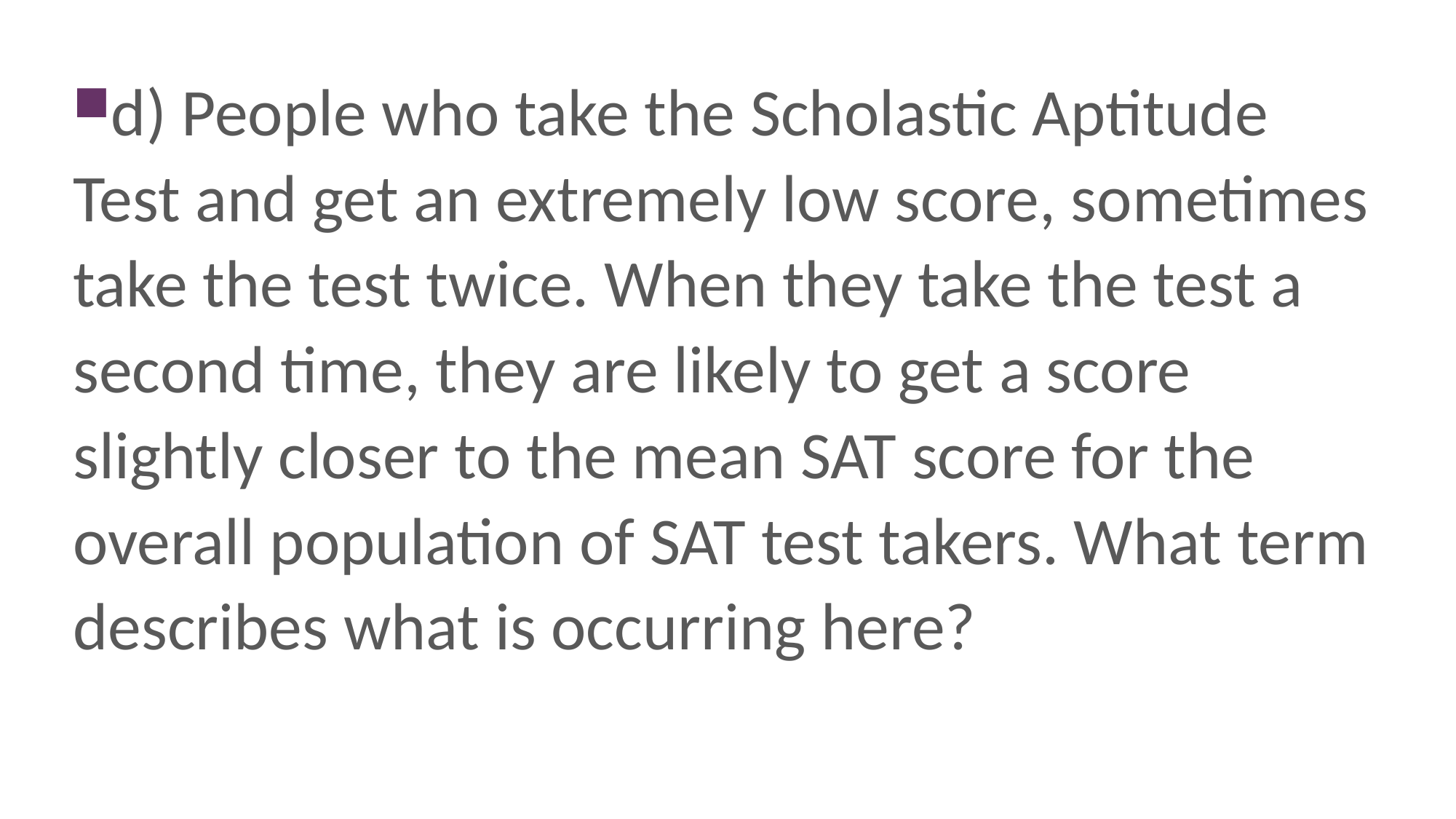

d) People who take the Scholastic Aptitude Test and get an extremely low score, sometimes take the test twice. When they take the test a second time, they are likely to get a score slightly closer to the mean SAT score for the overall population of SAT test takers. What term describes what is occurring here?